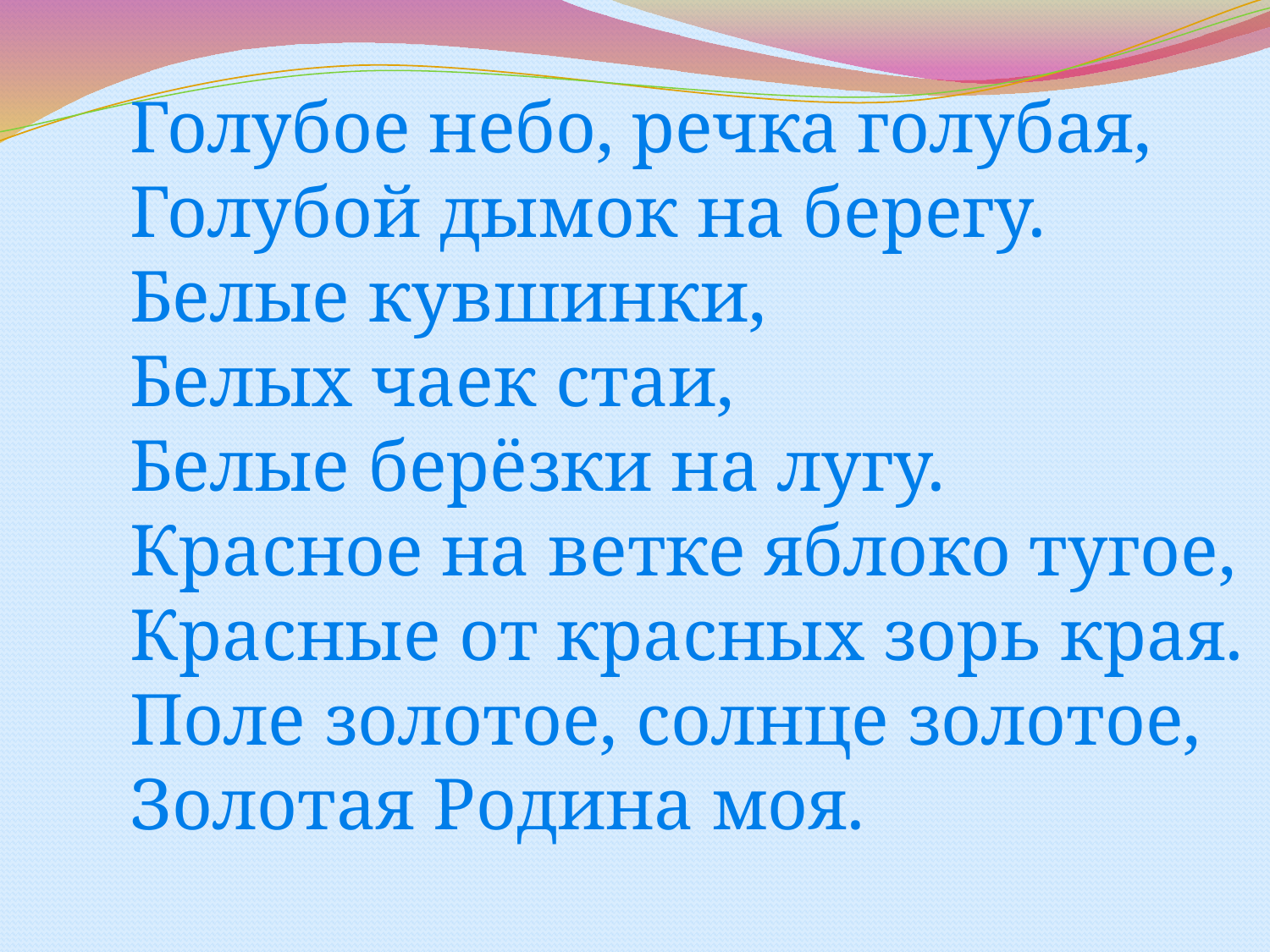

Голубое небо, речка голубая,
Голубой дымок на берегу.
Белые кувшинки,
Белых чаек стаи,
Белые берёзки на лугу.
Красное на ветке яблоко тугое,
Красные от красных зорь края.
Поле золотое, солнце золотое,
Золотая Родина моя.